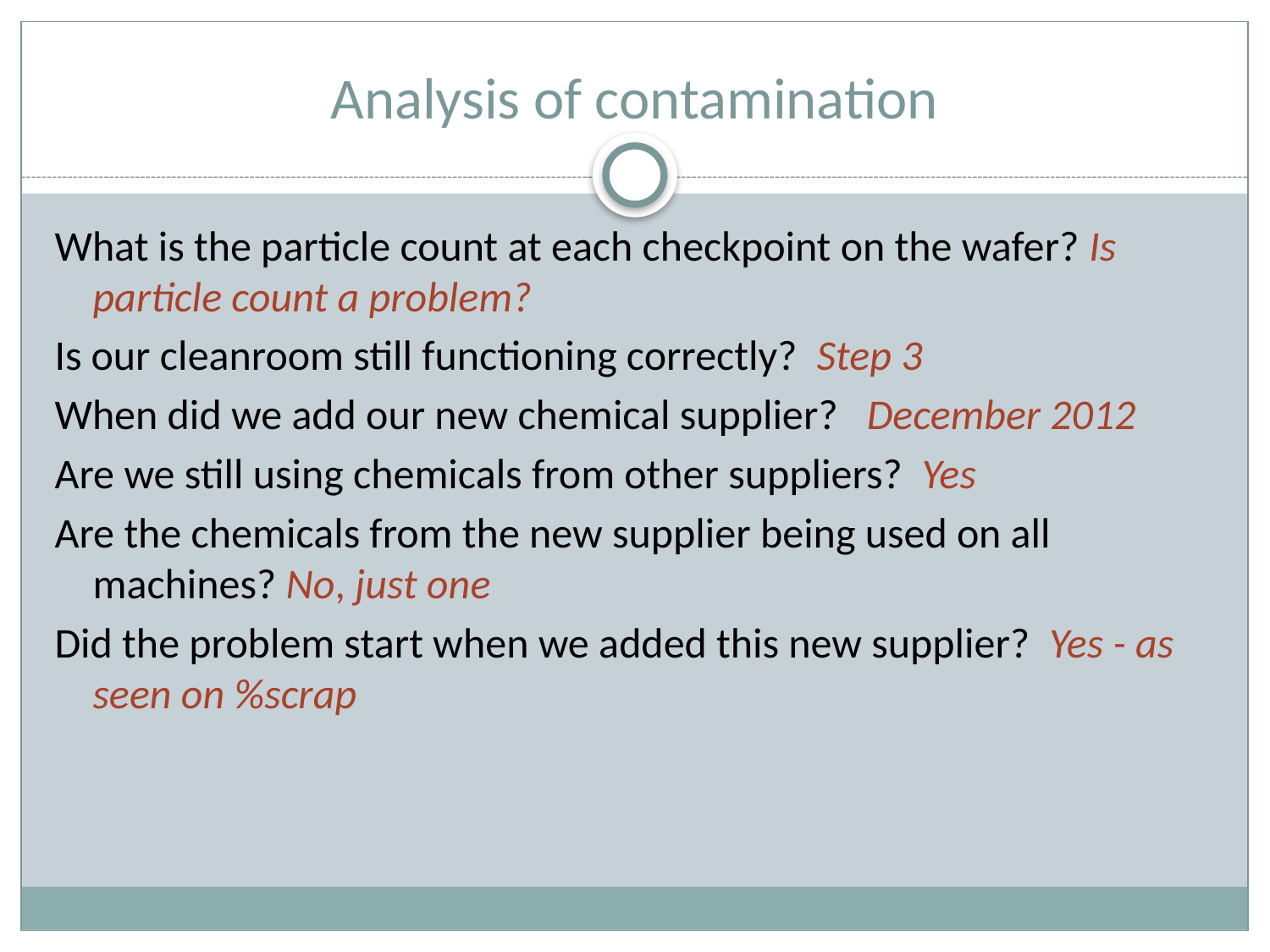

# Analysis of contamination
What is the particle count at each checkpoint on the wafer? Is particle count a problem?
Is our cleanroom still functioning correctly?  Step 3
When did we add our new chemical supplier?   December 2012
Are we still using chemicals from other suppliers?  Yes
Are the chemicals from the new supplier being used on all machines? No, just one
Did the problem start when we added this new supplier?  Yes - as seen on %scrap